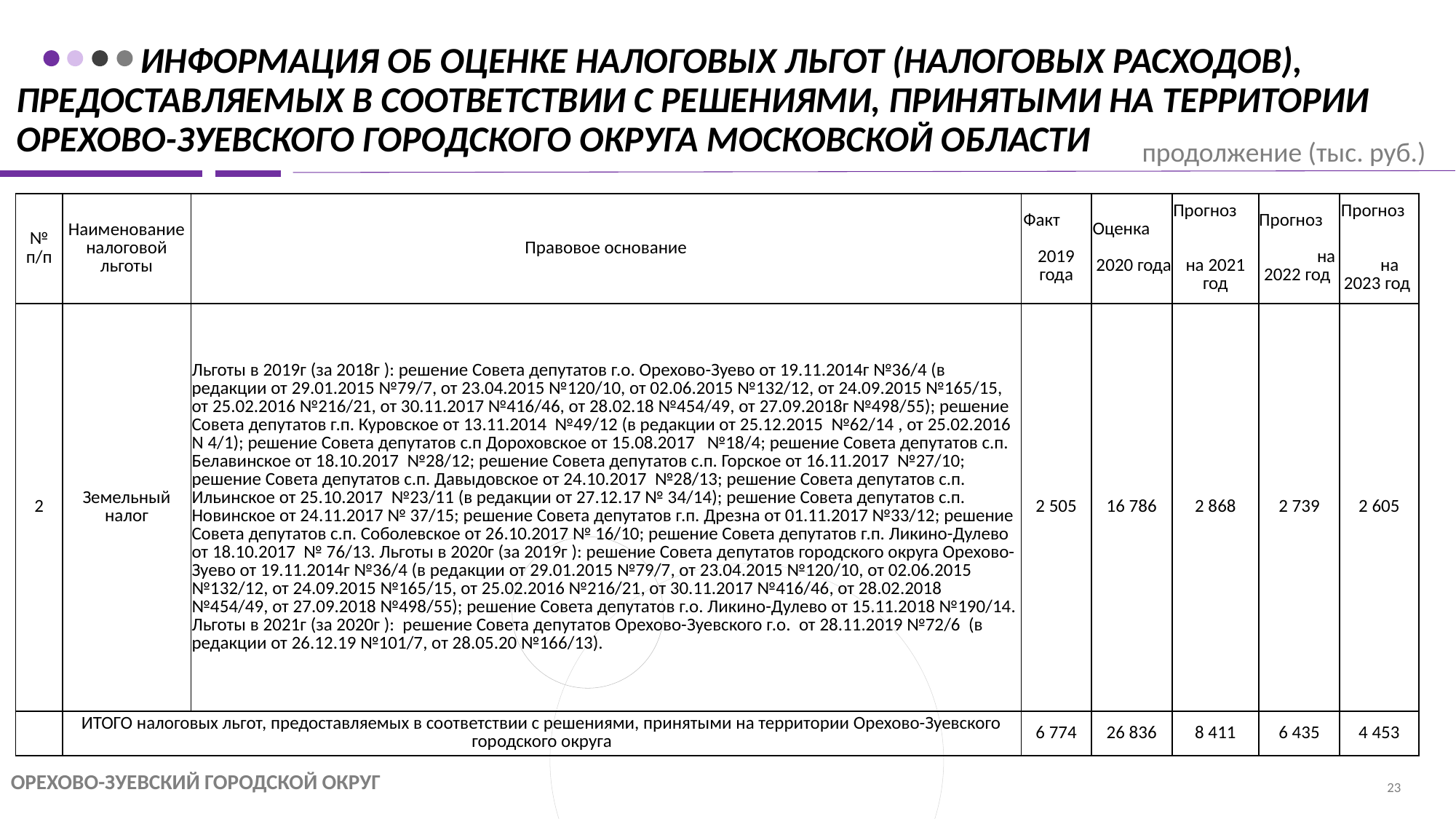

# Информация об оценке налоговых льгот (налоговых расходов), предоставляемых в соответствии с решениями, принятыми на территории Орехово-Зуевского городского округа Московской области
 продолжение (тыс. руб.)
| № п/п | Наименование налоговой льготы | Правовое основание | Факт 2019 года | Оценка 2020 года | Прогноз на 2021 год | Прогноз на 2022 год | Прогноз на 2023 год |
| --- | --- | --- | --- | --- | --- | --- | --- |
| 2 | Земельный налог | Льготы в 2019г (за 2018г ): решение Совета депутатов г.о. Орехово-Зуево от 19.11.2014г №36/4 (в редакции от 29.01.2015 №79/7, от 23.04.2015 №120/10, от 02.06.2015 №132/12, от 24.09.2015 №165/15, от 25.02.2016 №216/21, от 30.11.2017 №416/46, от 28.02.18 №454/49, от 27.09.2018г №498/55); решение Совета депутатов г.п. Куровское от 13.11.2014 №49/12 (в редакции от 25.12.2015 №62/14 , от 25.02.2016 N 4/1); решение Совета депутатов с.п Дороховское от 15.08.2017 №18/4; решение Совета депутатов с.п. Белавинское от 18.10.2017 №28/12; решение Совета депутатов с.п. Горское от 16.11.2017 №27/10; решение Совета депутатов с.п. Давыдовское от 24.10.2017 №28/13; решение Совета депутатов с.п. Ильинское от 25.10.2017 №23/11 (в редакции от 27.12.17 № 34/14); решение Совета депутатов с.п. Новинское от 24.11.2017 № 37/15; решение Совета депутатов г.п. Дрезна от 01.11.2017 №33/12; решение Совета депутатов с.п. Соболевское от 26.10.2017 № 16/10; решение Совета депутатов г.п. Ликино-Дулево от 18.10.2017 № 76/13. Льготы в 2020г (за 2019г ): решение Совета депутатов городского округа Орехово-Зуево от 19.11.2014г №36/4 (в редакции от 29.01.2015 №79/7, от 23.04.2015 №120/10, от 02.06.2015 №132/12, от 24.09.2015 №165/15, от 25.02.2016 №216/21, от 30.11.2017 №416/46, от 28.02.2018 №454/49, от 27.09.2018 №498/55); решение Совета депутатов г.о. Ликино-Дулево от 15.11.2018 №190/14. Льготы в 2021г (за 2020г ): решение Совета депутатов Орехово-Зуевского г.о. от 28.11.2019 №72/6 (в редакции от 26.12.19 №101/7, от 28.05.20 №166/13). | 2 505 | 16 786 | 2 868 | 2 739 | 2 605 |
| --- | --- | --- | --- | --- | --- | --- | --- |
|  | ИТОГО налоговых льгот, предоставляемых в соответствии с решениями, принятыми на территории Орехово-Зуевского городского округа |  | 6 774 | 26 836 | 8 411 | 6 435 | 4 453 |
ОРЕХОВО-ЗУЕВСКИЙ ГОРОДСКОЙ ОКРУГ
23